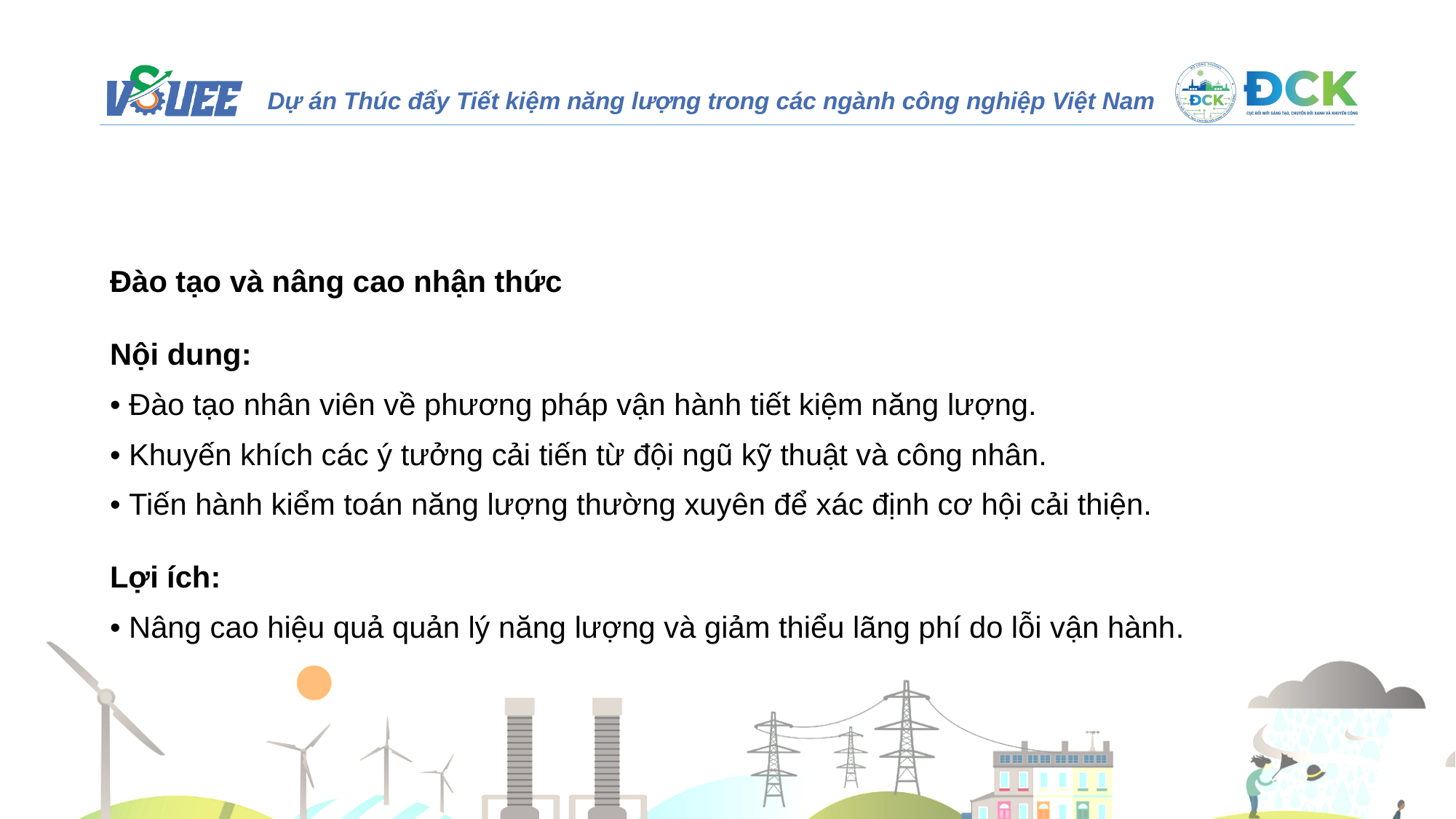

Giải pháp tiết kiệm năng lượng trong ngành giấy
Đào tạo và nâng cao nhận thức
Nội dung:
• Đào tạo nhân viên về phương pháp vận hành tiết kiệm năng lượng.
• Khuyến khích các ý tưởng cải tiến từ đội ngũ kỹ thuật và công nhân.
• Tiến hành kiểm toán năng lượng thường xuyên để xác định cơ hội cải thiện.
Lợi ích:
• Nâng cao hiệu quả quản lý năng lượng và giảm thiểu lãng phí do lỗi vận hành.